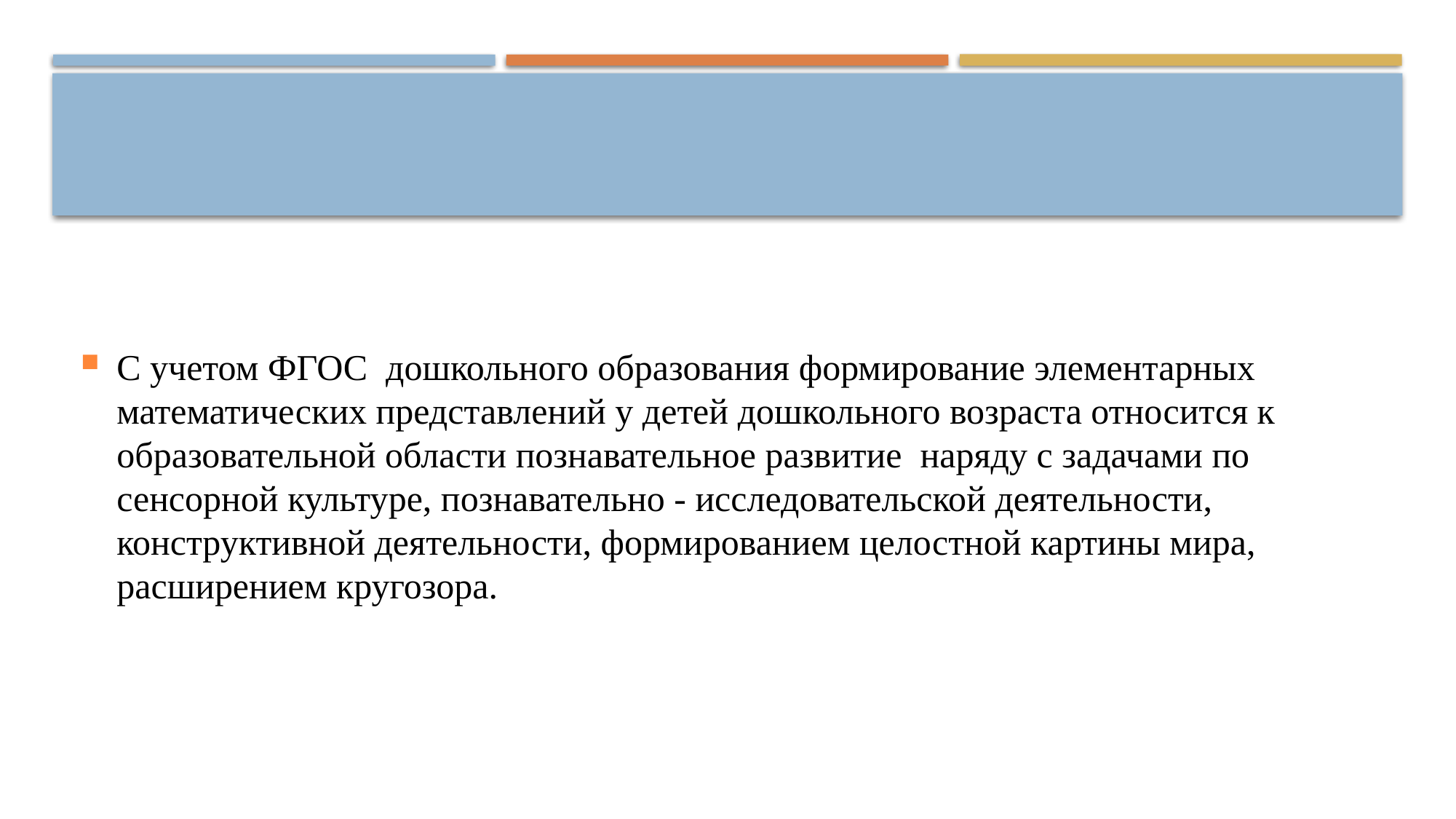

#
С учетом ФГОС  дошкольного образования формирование элементарных математических представлений у детей дошкольного возраста относится к  образовательной области познавательное развитие  наряду с задачами по сенсорной культуре, познавательно - исследовательской деятельности, конструктивной деятельности, формированием целостной картины мира, расширением кругозора.